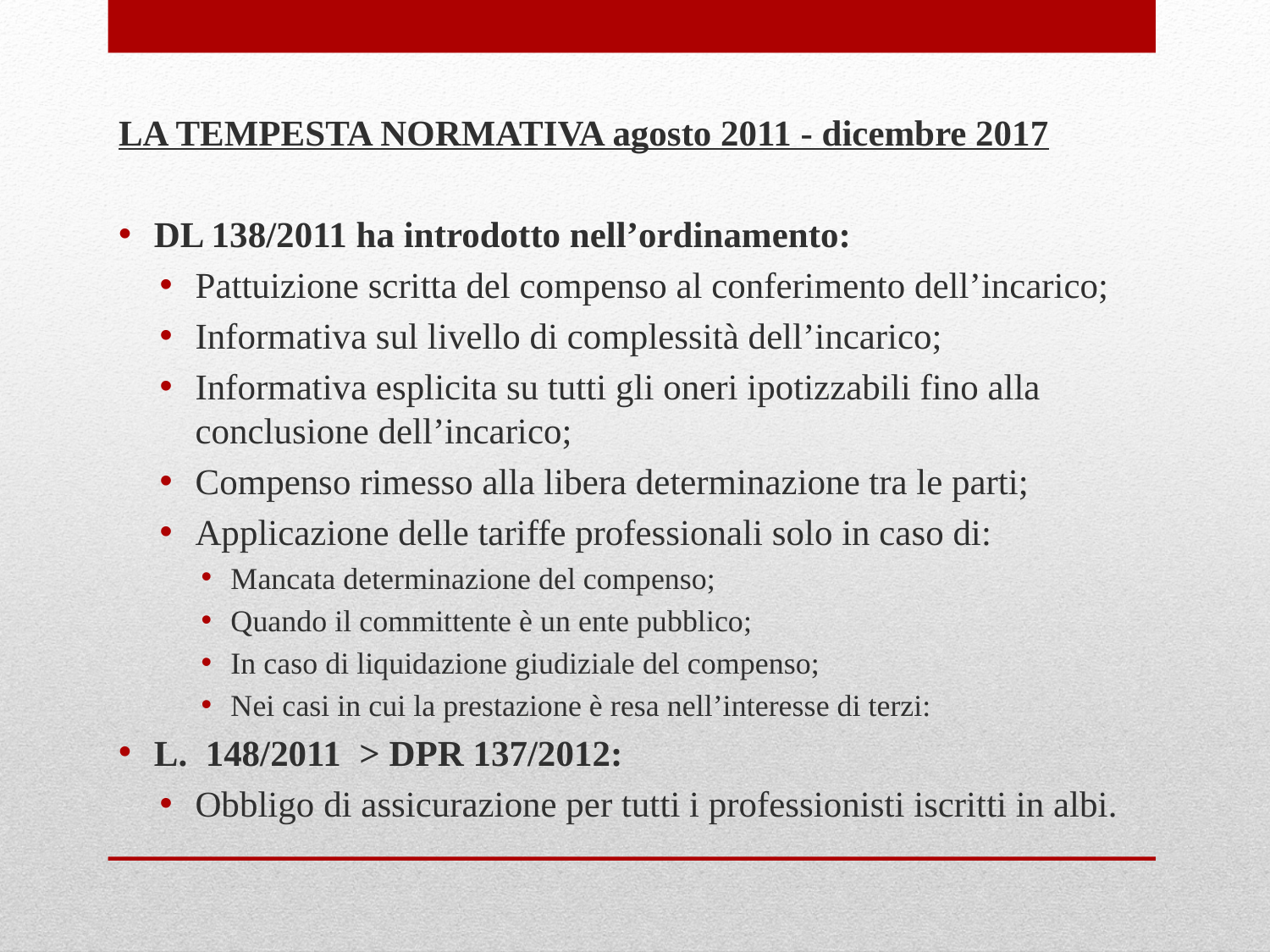

LA TEMPESTA NORMATIVA agosto 2011 - dicembre 2017

DL 138/2011 ha introdotto nell’ordinamento:
Pattuizione scritta del compenso al conferimento dell’incarico;
Informativa sul livello di complessità dell’incarico;
Informativa esplicita su tutti gli oneri ipotizzabili fino alla conclusione dell’incarico;
Compenso rimesso alla libera determinazione tra le parti;
Applicazione delle tariffe professionali solo in caso di:
Mancata determinazione del compenso;
Quando il committente è un ente pubblico;
In caso di liquidazione giudiziale del compenso;
Nei casi in cui la prestazione è resa nell’interesse di terzi:
L.  148/2011  > DPR 137/2012:
Obbligo di assicurazione per tutti i professionisti iscritti in albi.